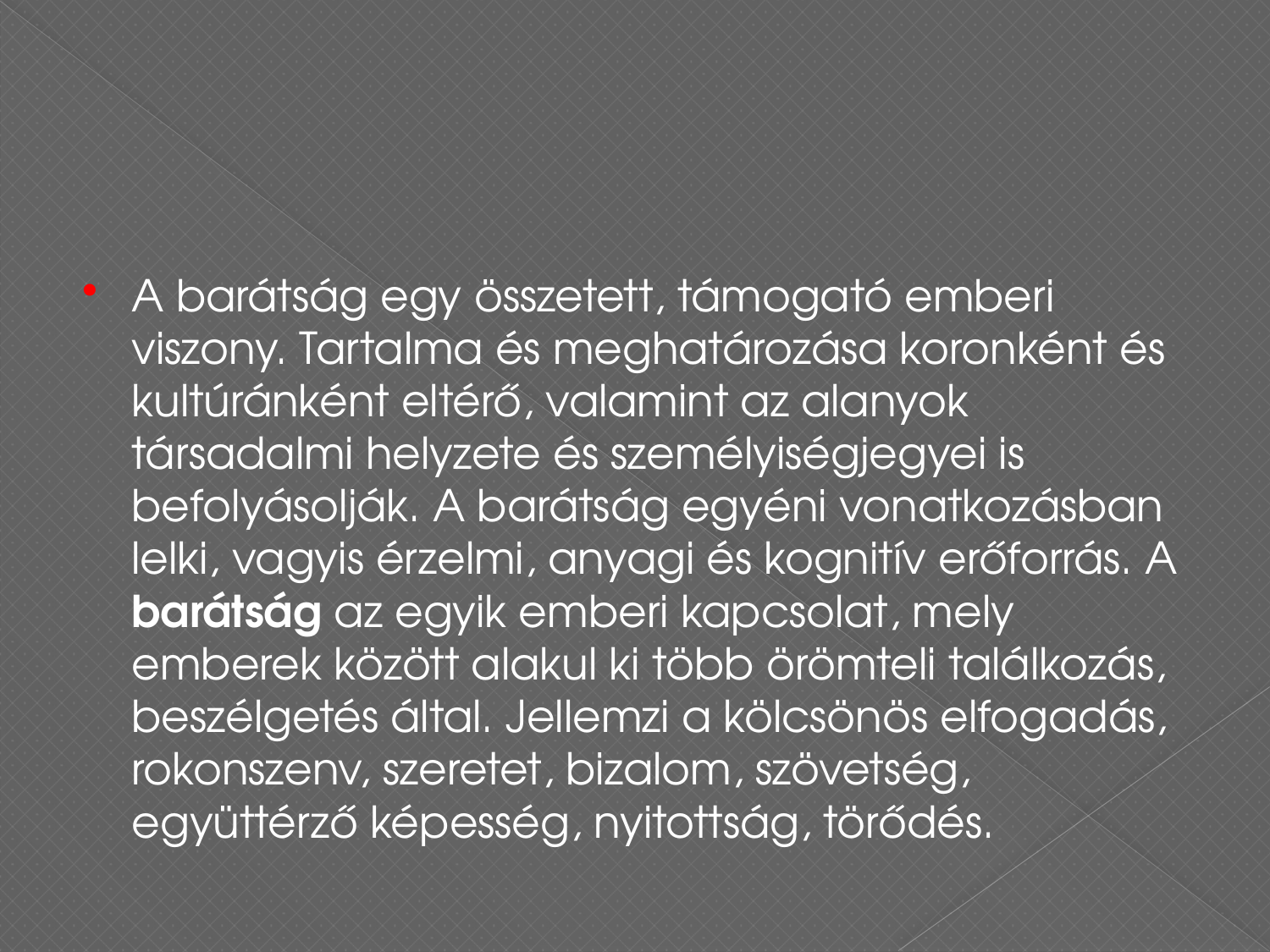

#
A barátság egy összetett, támogató emberi viszony. Tartalma és meghatározása koronként és kultúránként eltérő, valamint az alanyok társadalmi helyzete és személyiségjegyei is befolyásolják. A barátság egyéni vonatkozásban lelki, vagyis érzelmi, anyagi és kognitív erőforrás. A barátság az egyik emberi kapcsolat, mely emberek között alakul ki több örömteli találkozás, beszélgetés által. Jellemzi a kölcsönös elfogadás, rokonszenv, szeretet, bizalom, szövetség, együttérző képesség, nyitottság, törődés.